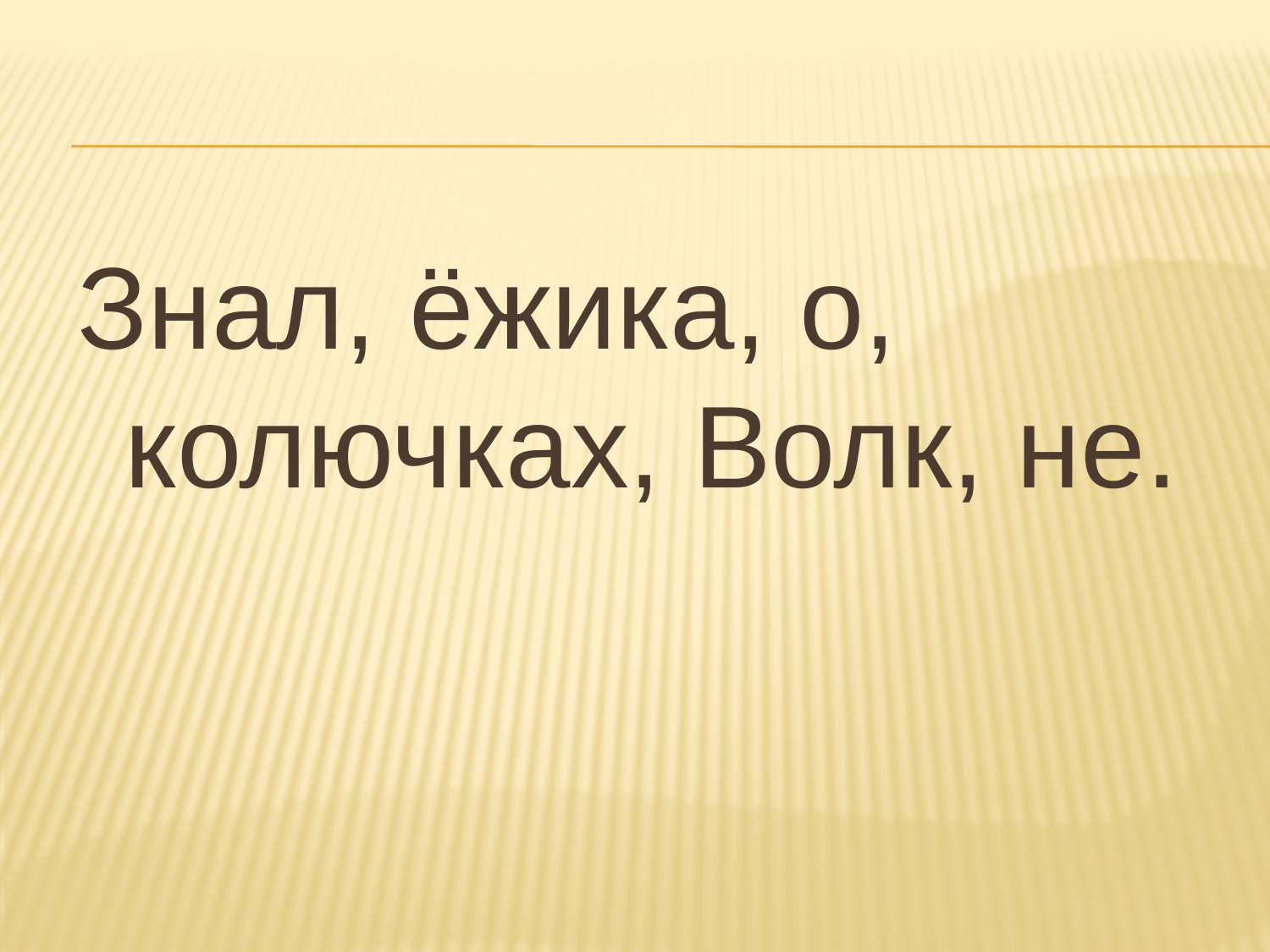

#
Знал, ёжика, о, колючках, Волк, не.